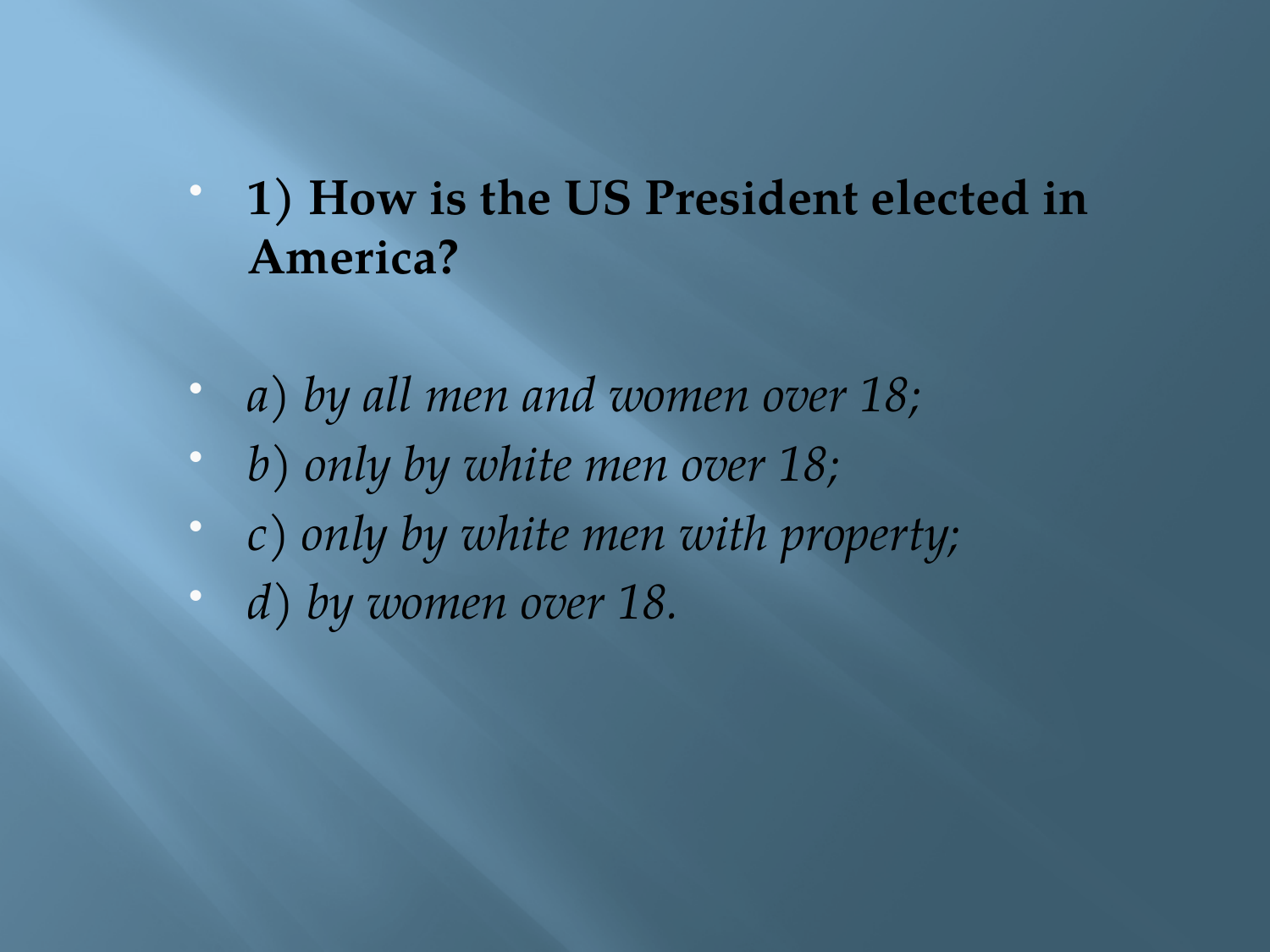

# 1) How is the US President elected in America?

a) by all men and women over 18;
b) only by white men over 18;
c) only by white men with property;
d) by women over 18.